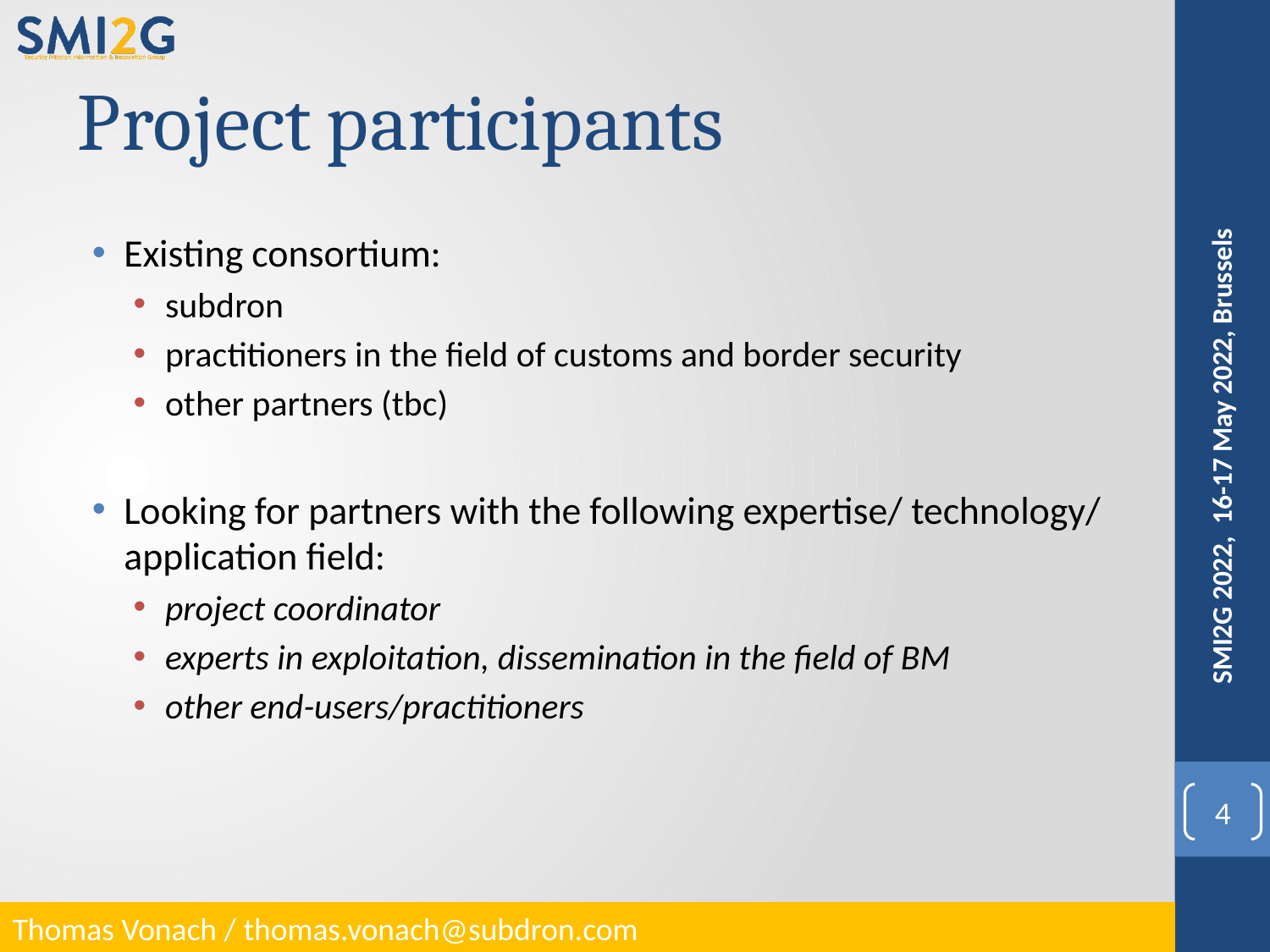

# Project participants
Existing consortium:
subdron
practitioners in the field of customs and border security
other partners (tbc)

Looking for partners with the following expertise/ technology/ application field:
project coordinator
experts in exploitation, dissemination in the field of BM
other end-users/practitioners
SMI2G 2022,  16-17 May 2022, Brussels
4
Thomas Vonach / thomas.vonach@subdron.com